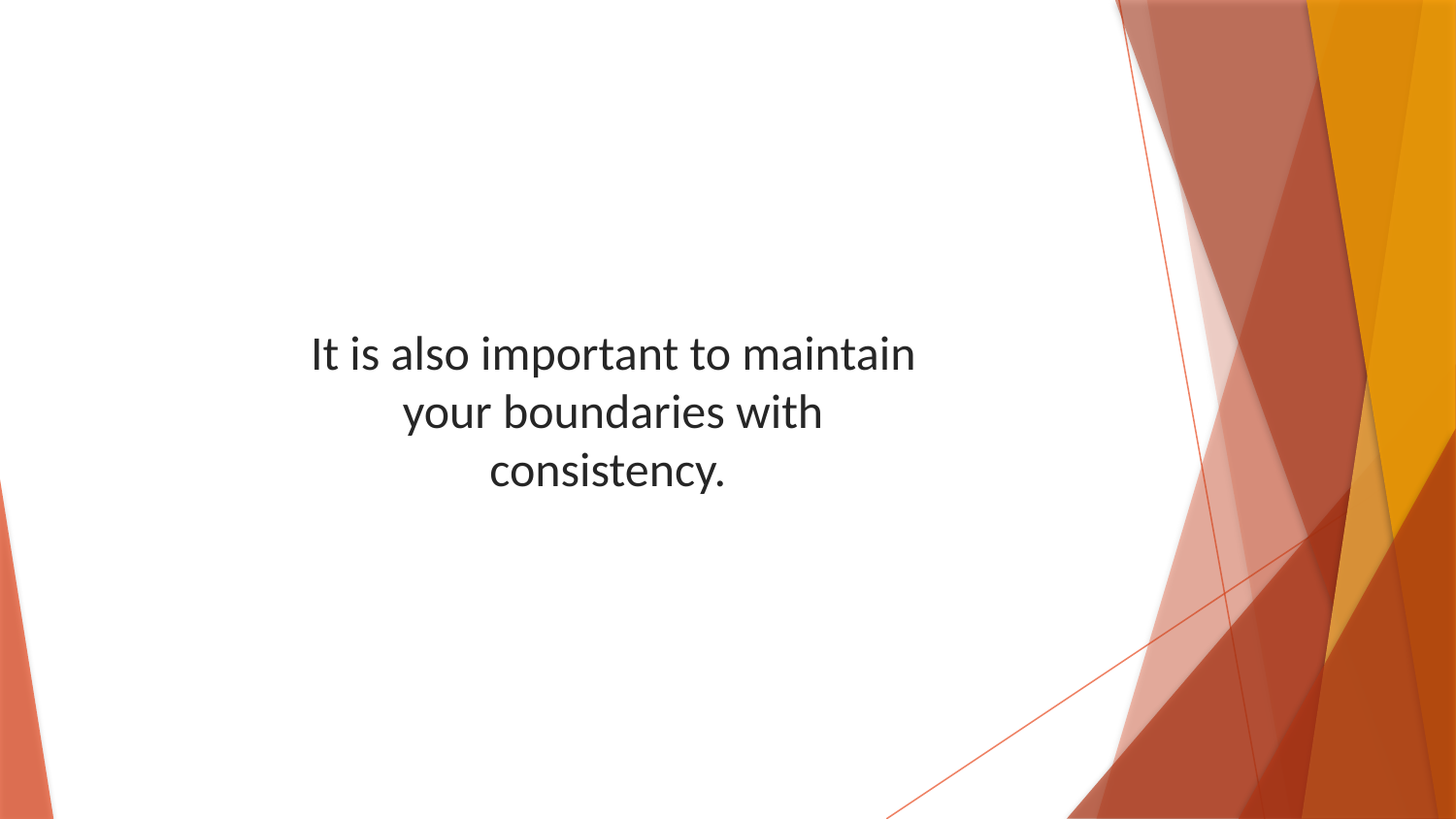

It is also important to maintain your boundaries with consistency.